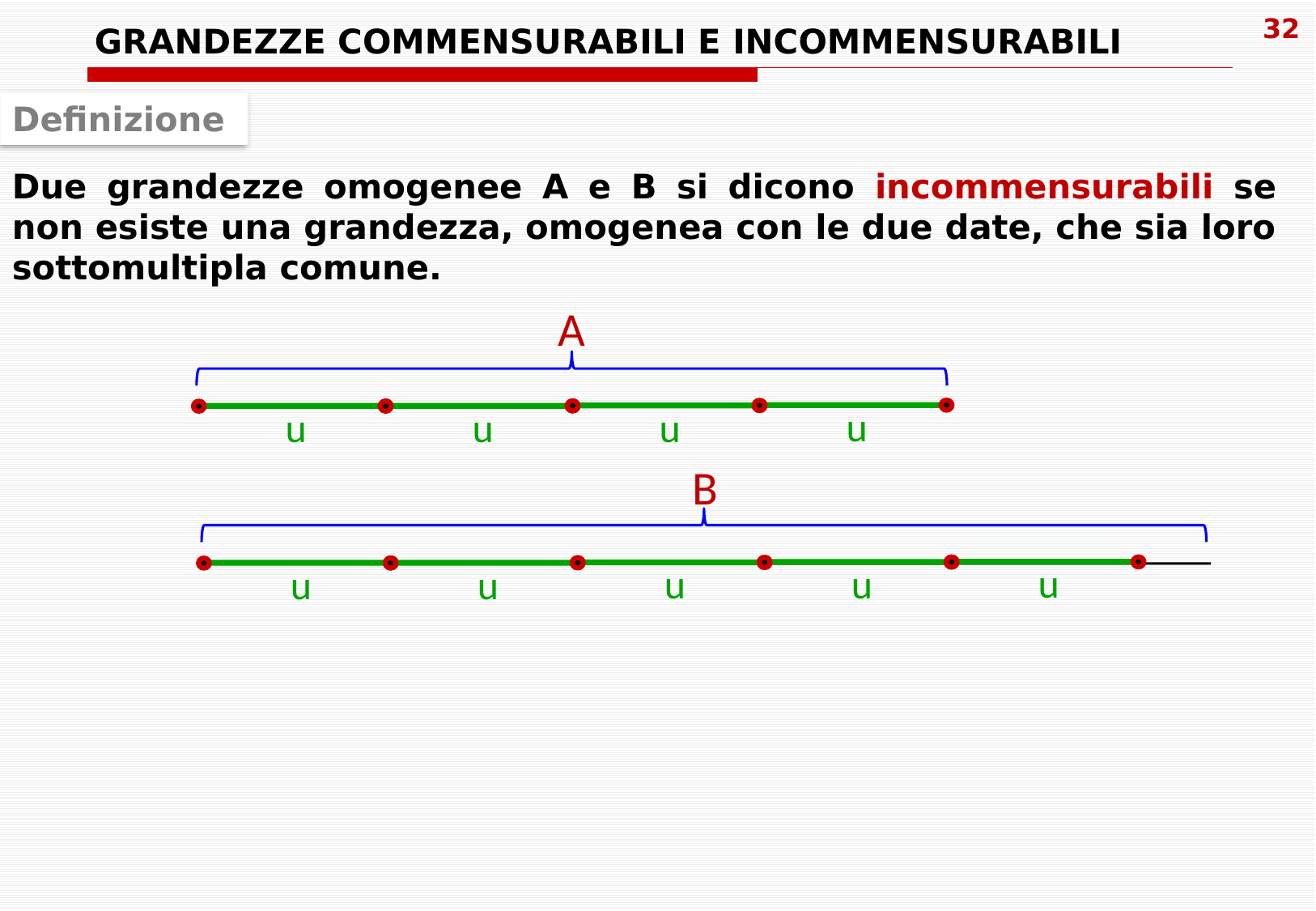

GRANDEZZE COMMENSURABILI E INCOMMENSURABILI

Definizione
Due grandezze omogenee A e B si dicono incommensurabili se non esiste una grandezza, omogenea con le due date, che sia loro sottomultipla comune.
A
u

u

u

u

B
u

u

u

u

u